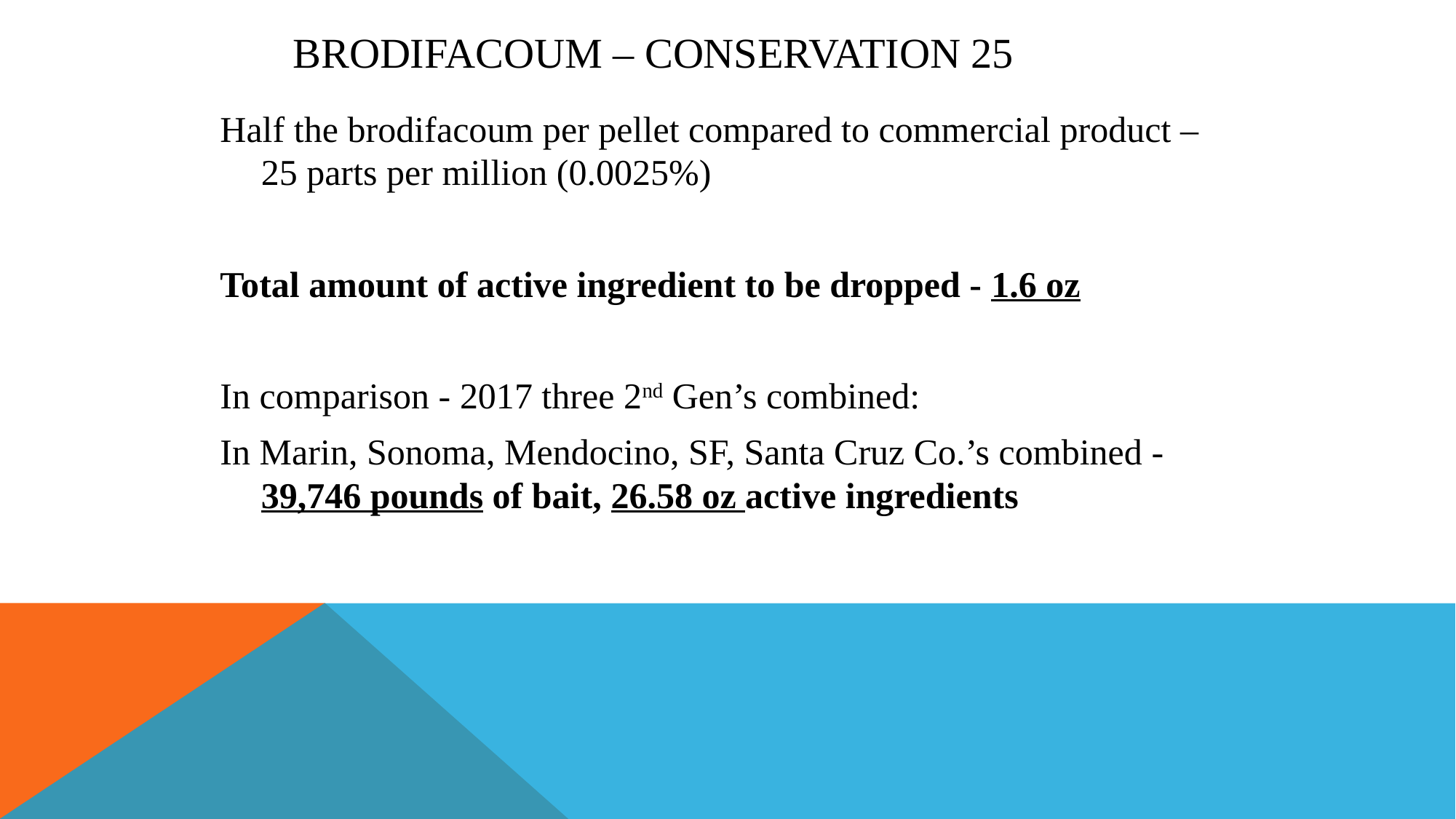

# Brodifacoum – Conservation 25
Half the brodifacoum per pellet compared to commercial product – 25 parts per million (0.0025%)

Total amount of active ingredient to be dropped - 1.6 oz

In comparison - 2017 three 2nd Gen’s combined:
In Marin, Sonoma, Mendocino, SF, Santa Cruz Co.’s combined - 39,746 pounds of bait, 26.58 oz active ingredients